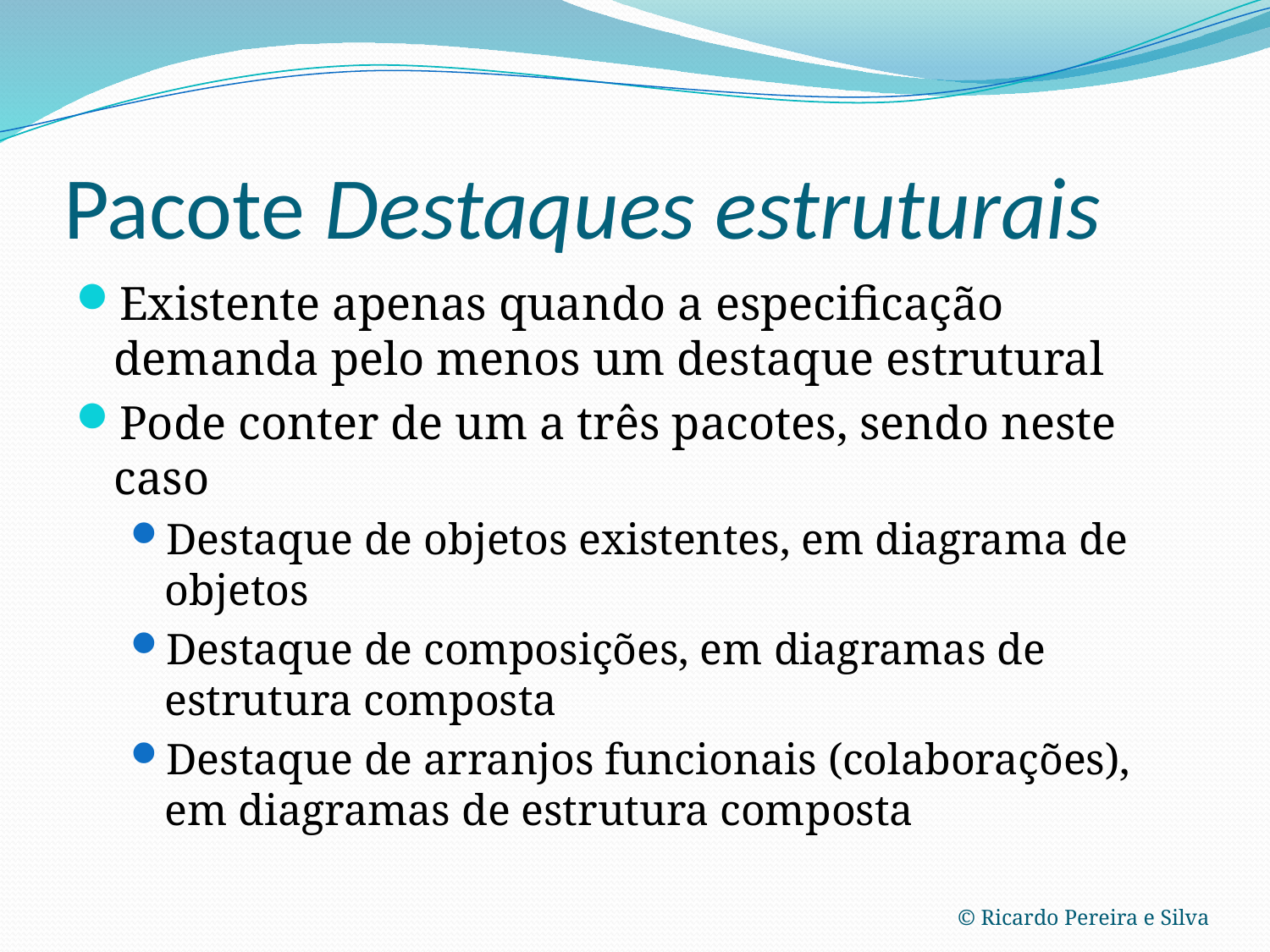

# Pacote Destaques estruturais
Existente apenas quando a especificação demanda pelo menos um destaque estrutural
Pode conter de um a três pacotes, sendo neste caso
Destaque de objetos existentes, em diagrama de objetos
Destaque de composições, em diagramas de estrutura composta
Destaque de arranjos funcionais (colaborações), em diagramas de estrutura composta

© Ricardo Pereira e Silva